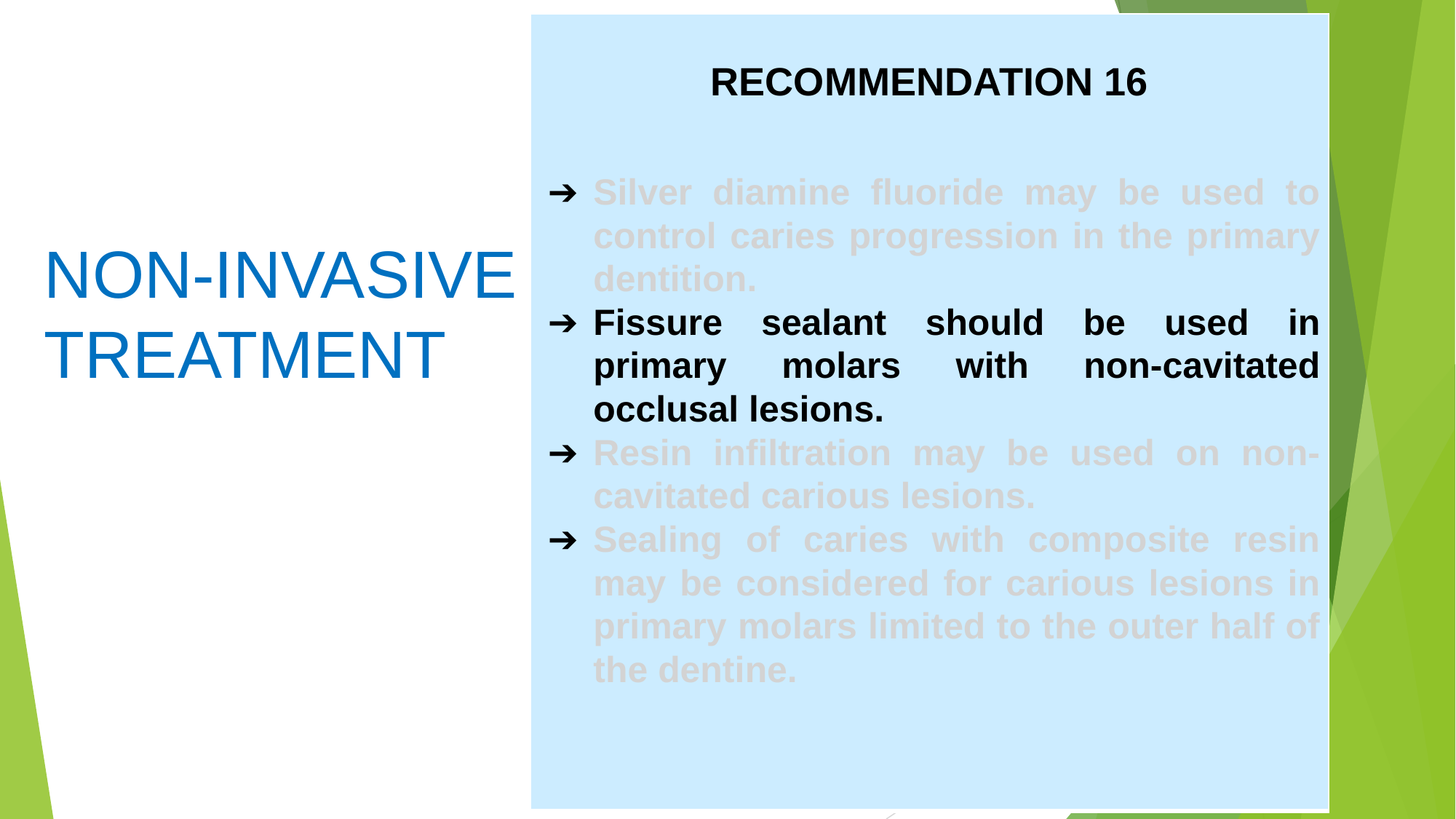

| RECOMMENDATION 16 Silver diamine fluoride may be used to control caries progression in the primary dentition. Fissure sealant should be used in primary molars with non-cavitated occlusal lesions. Resin infiltration may be used on non-cavitated carious lesions. Sealing of caries with composite resin may be considered for carious lesions in primary molars limited to the outer half of the dentine. |
| --- |
NON-INVASIVE
TREATMENT

15